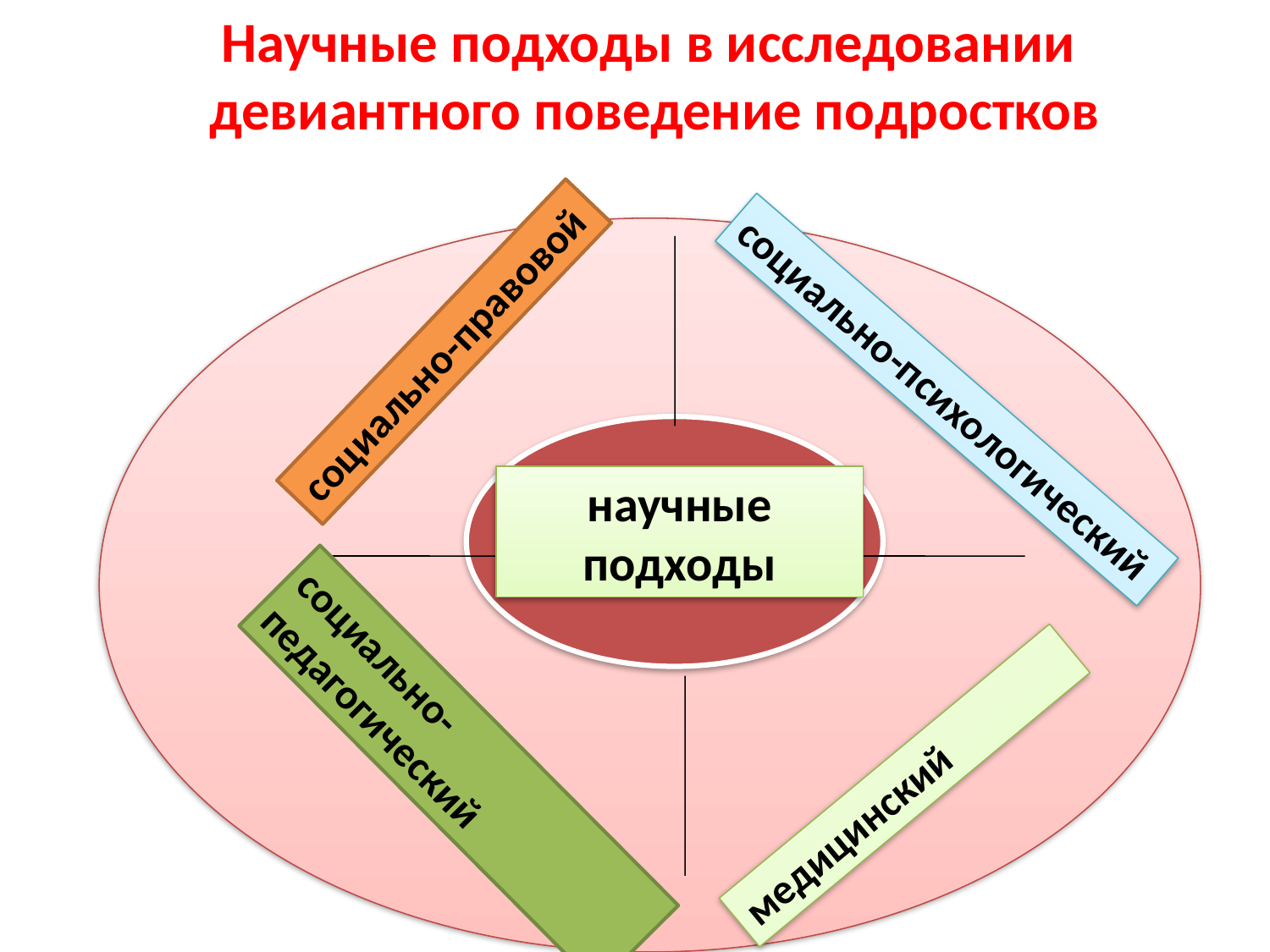

Научные подходы в исследовании
девиантного поведение подростков

социально-правовой
социально-психологический

научные
подходы

социально-педагогический
медицинский